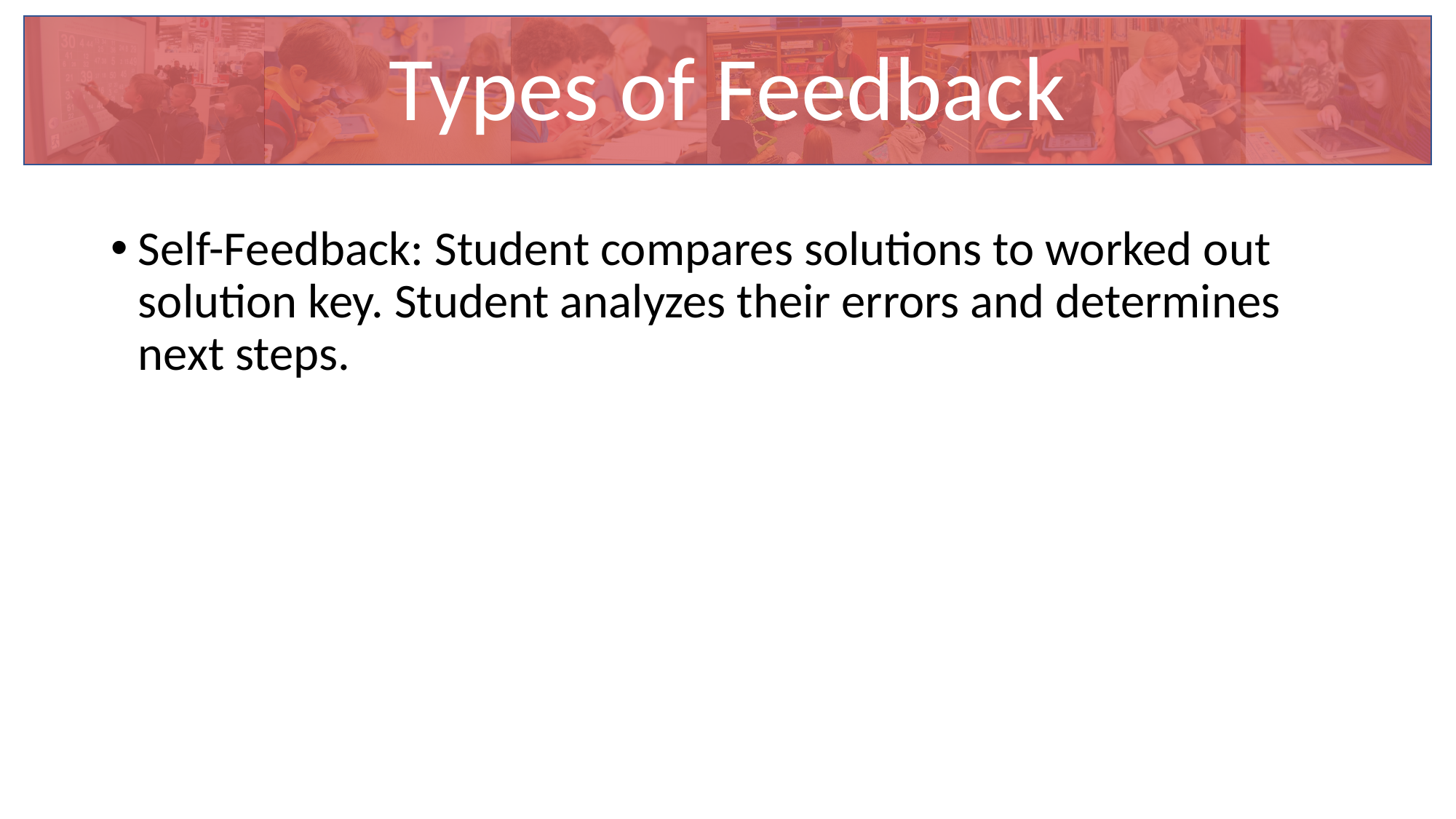

# Types of Feedback
Self-Feedback: Student compares solutions to worked out solution key. Student analyzes their errors and determines next steps.